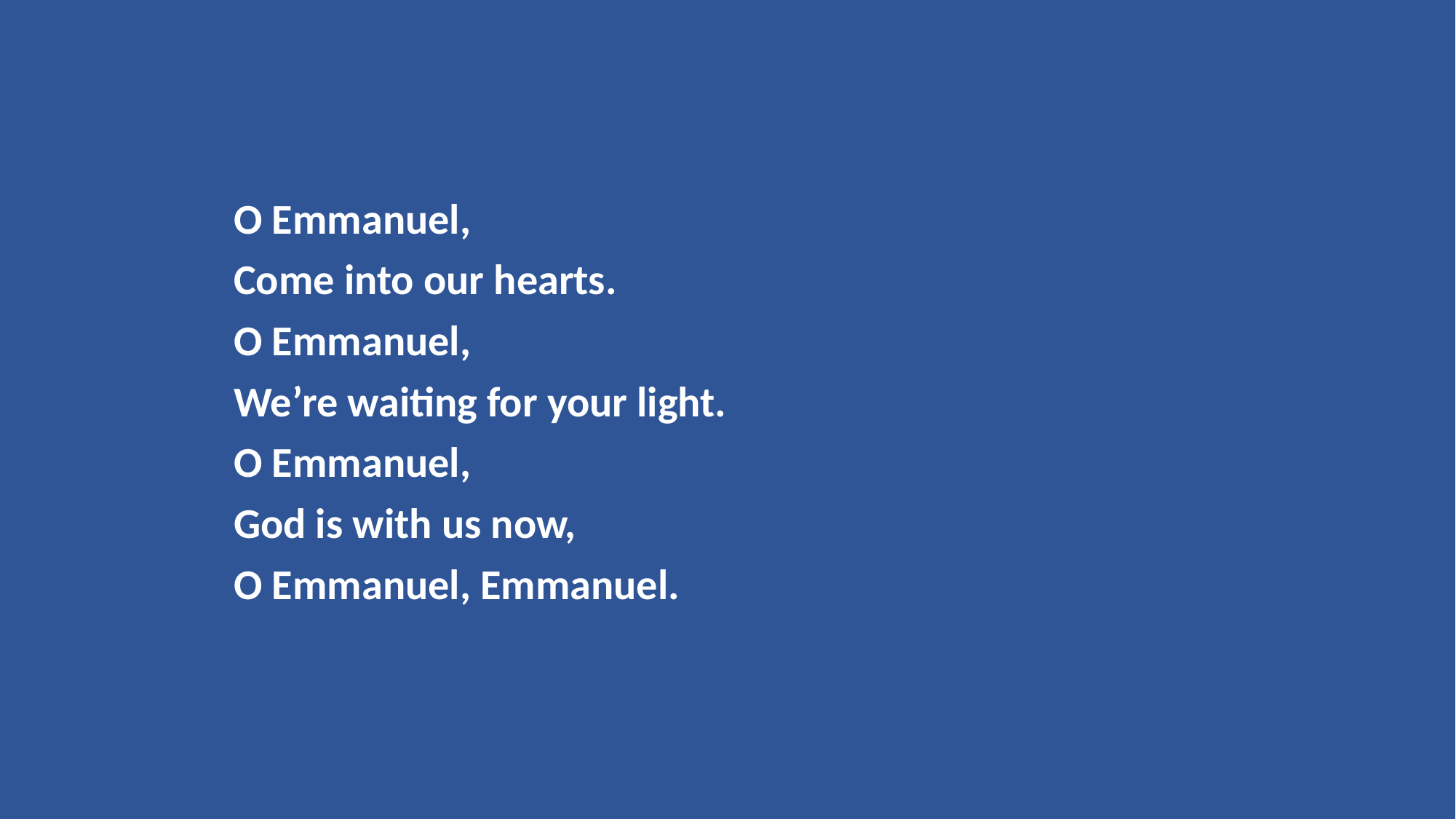

O Emmanuel,
Come into our hearts.
O Emmanuel,
We’re waiting for your light.
O Emmanuel,
God is with us now,
O Emmanuel, Emmanuel.